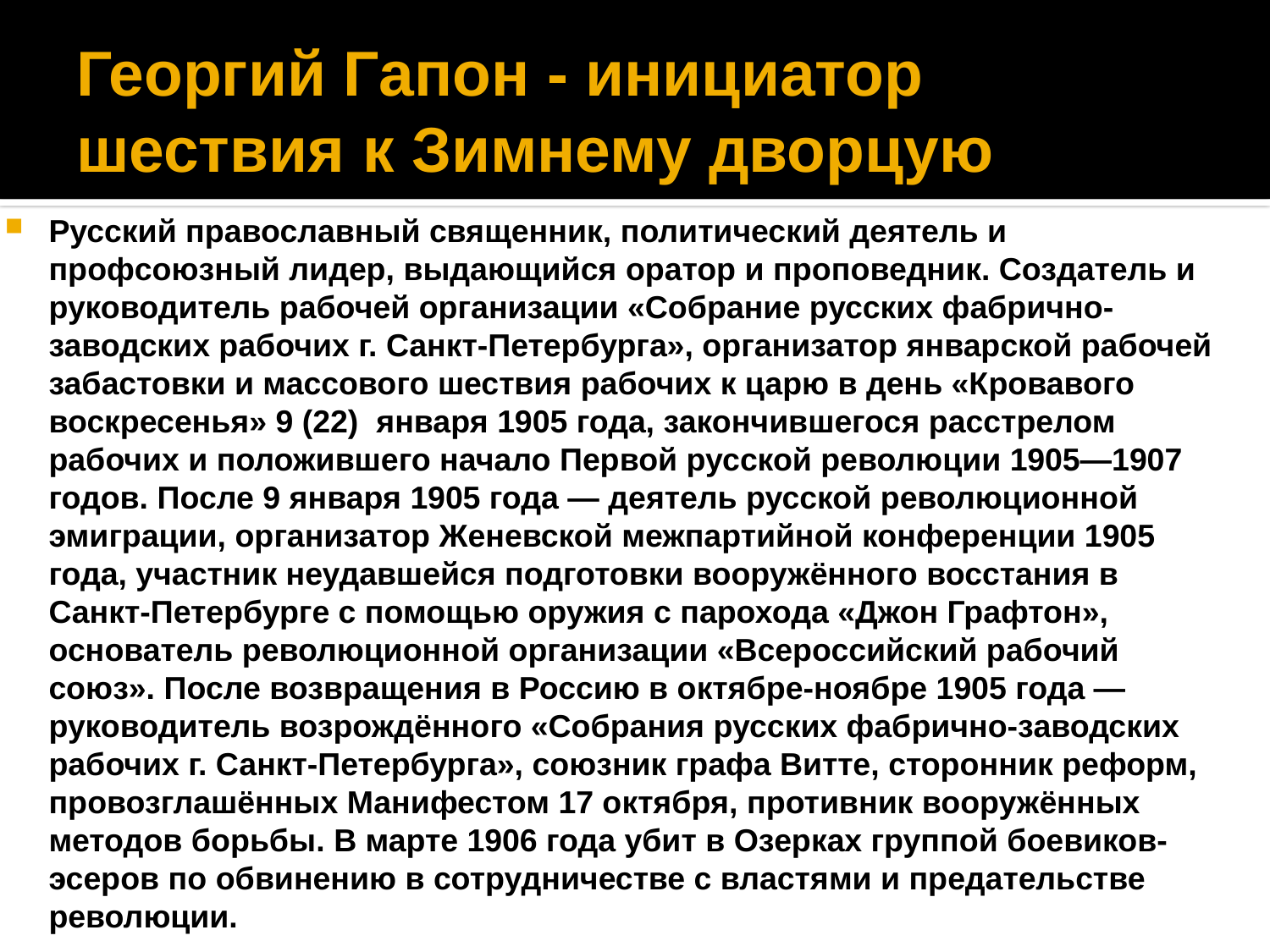

# Георгий Гапон - инициатор шествия к Зимнему дворцую
Русский православный священник, политический деятель и профсоюзный лидер, выдающийся оратор и проповедник. Создатель и   руководитель рабочей организации «Собрание русских фабрично-заводских рабочих г. Санкт-Петербурга», организатор январской рабочей забастовки и массового шествия рабочих к царю в день «Кровавого воскресенья» 9 (22)  января 1905 года, закончившегося расстрелом рабочих и положившего начало Первой русской революции 1905—1907 годов. После 9 января 1905 года — деятель русской революционной эмиграции, организатор Женевской межпартийной конференции 1905 года, участник неудавшейся подготовки вооружённого восстания в Санкт-Петербурге с помощью оружия с парохода «Джон Графтон», основатель революционной организации «Всероссийский рабочий союз». После возвращения в Россию в октябре-ноябре 1905 года — руководитель возрождённого «Собрания русских фабрично-заводских рабочих г. Санкт-Петербурга», союзник графа Витте, сторонник реформ, провозглашённых Манифестом 17 октября, противник вооружённых методов борьбы. В марте 1906 года убит в Озерках группой боевиков-эсеров по обвинению в сотрудничестве с властями и предательстве революции.